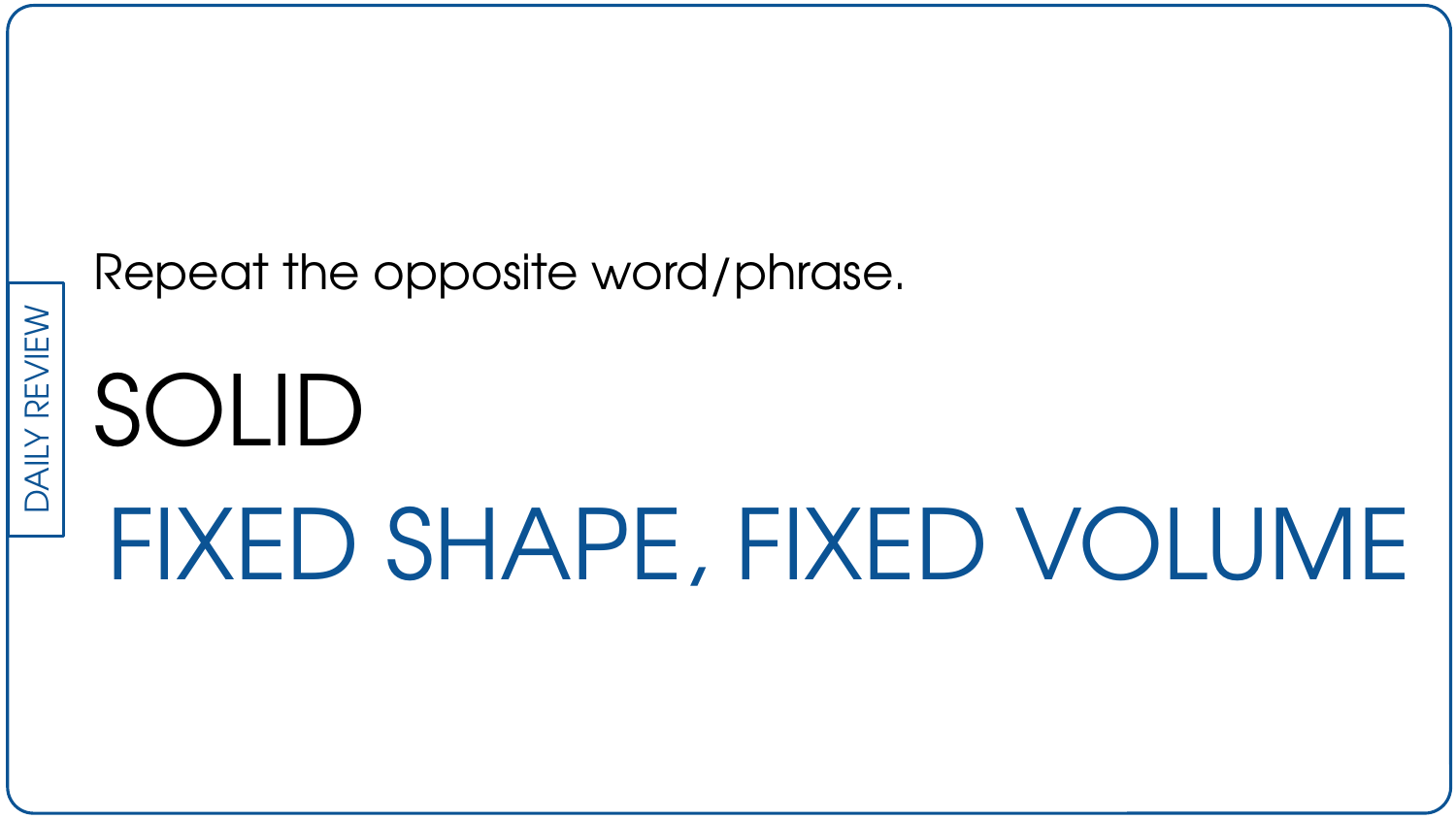

Repeat the opposite word/phrase.
SOLID
FIXED SHAPE, FIXED VOLUME